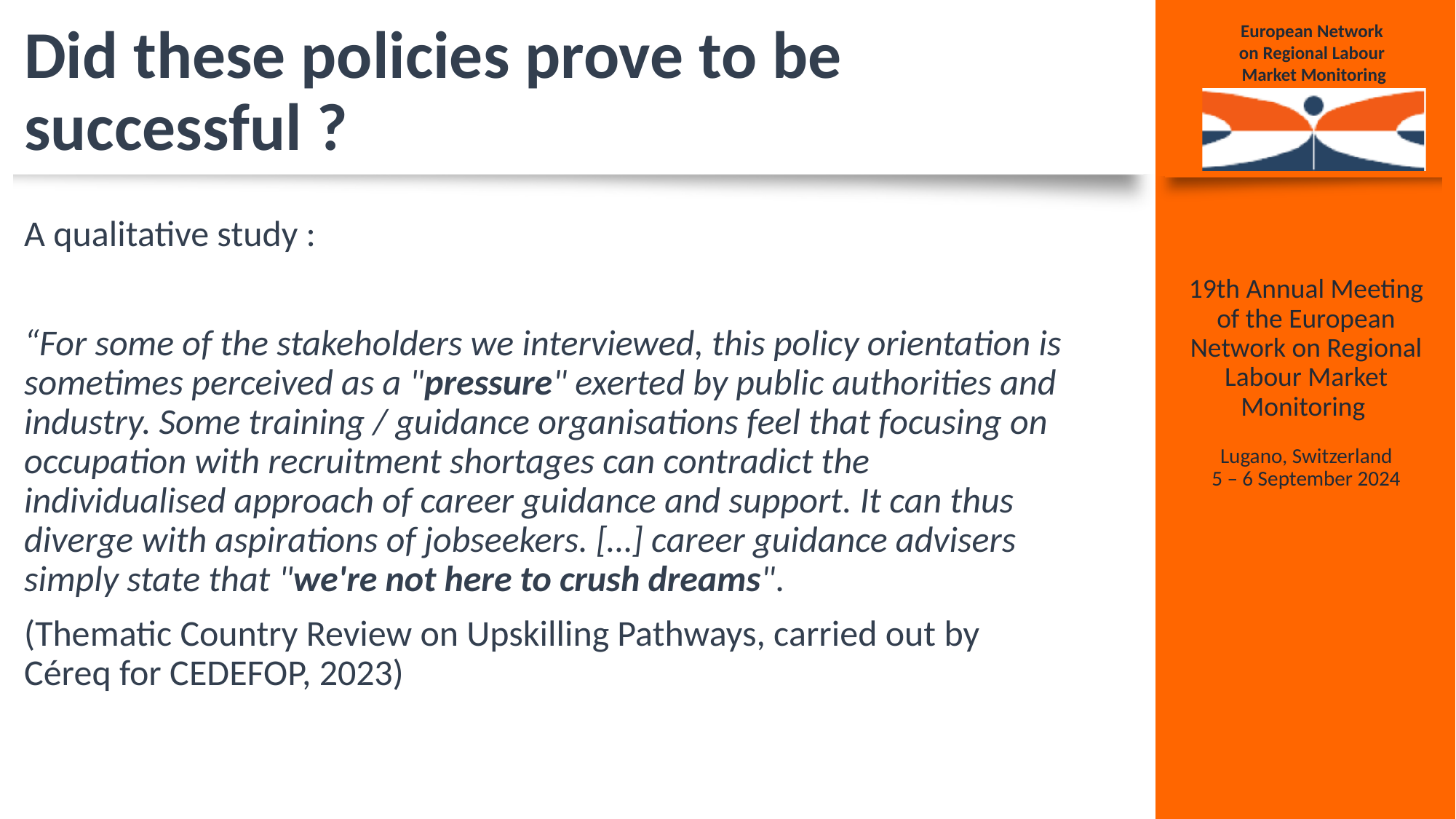

# Did these policies prove to be successful ?
A qualitative study :

“For some of the stakeholders we interviewed, this policy orientation is sometimes perceived as a "pressure" exerted by public authorities and industry. Some training / guidance organisations feel that focusing on occupation with recruitment shortages can contradict the individualised approach of career guidance and support. It can thus diverge with aspirations of jobseekers. […] career guidance advisers simply state that "we're not here to crush dreams".
(Thematic Country Review on Upskilling Pathways, carried out by Céreq for CEDEFOP, 2023)